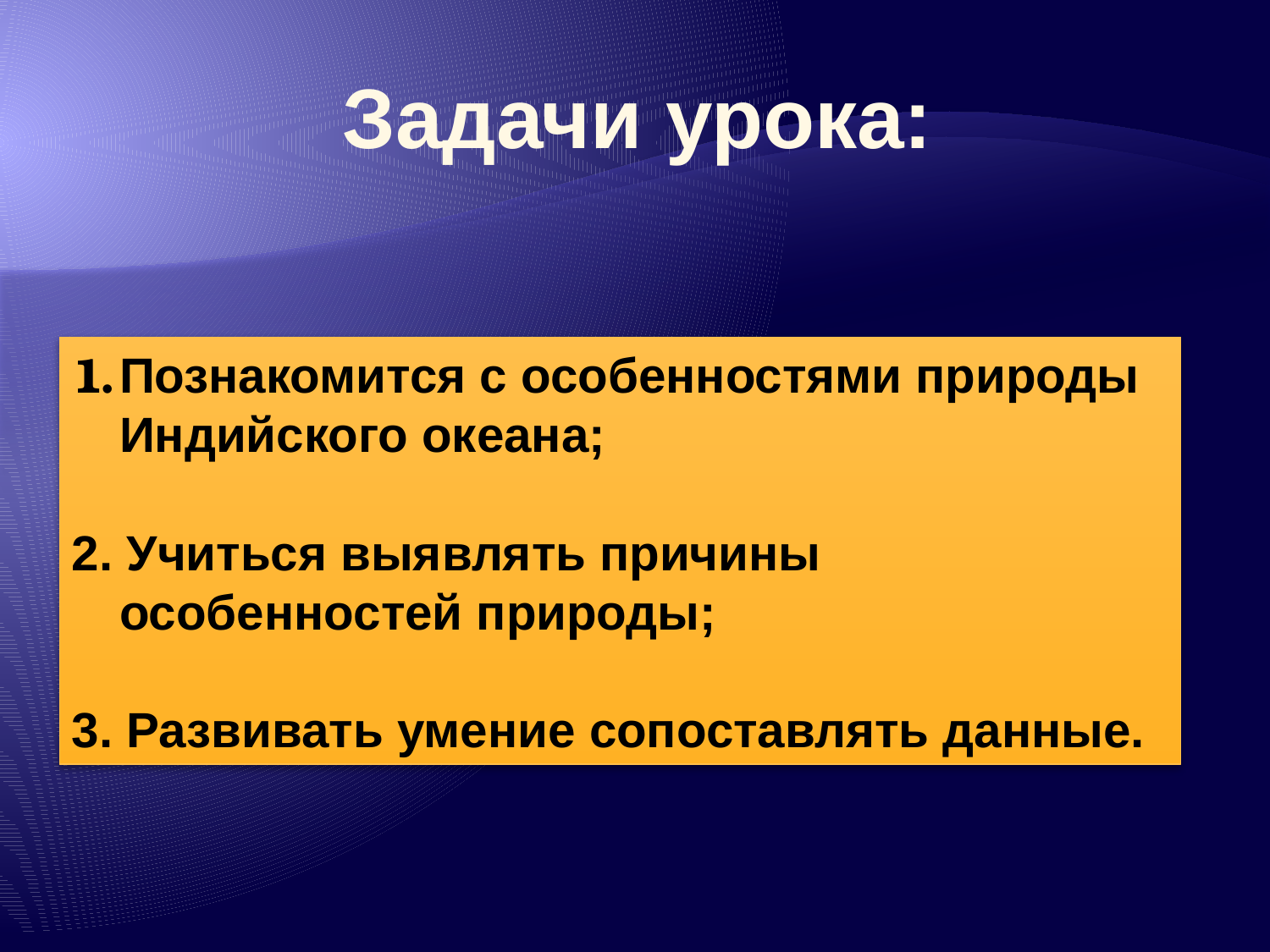

# Задачи урока:
Познакомится с особенностями природы Индийского океана;

2. Учиться выявлять причины особенностей природы;

3. Развивать умение сопоставлять данные.